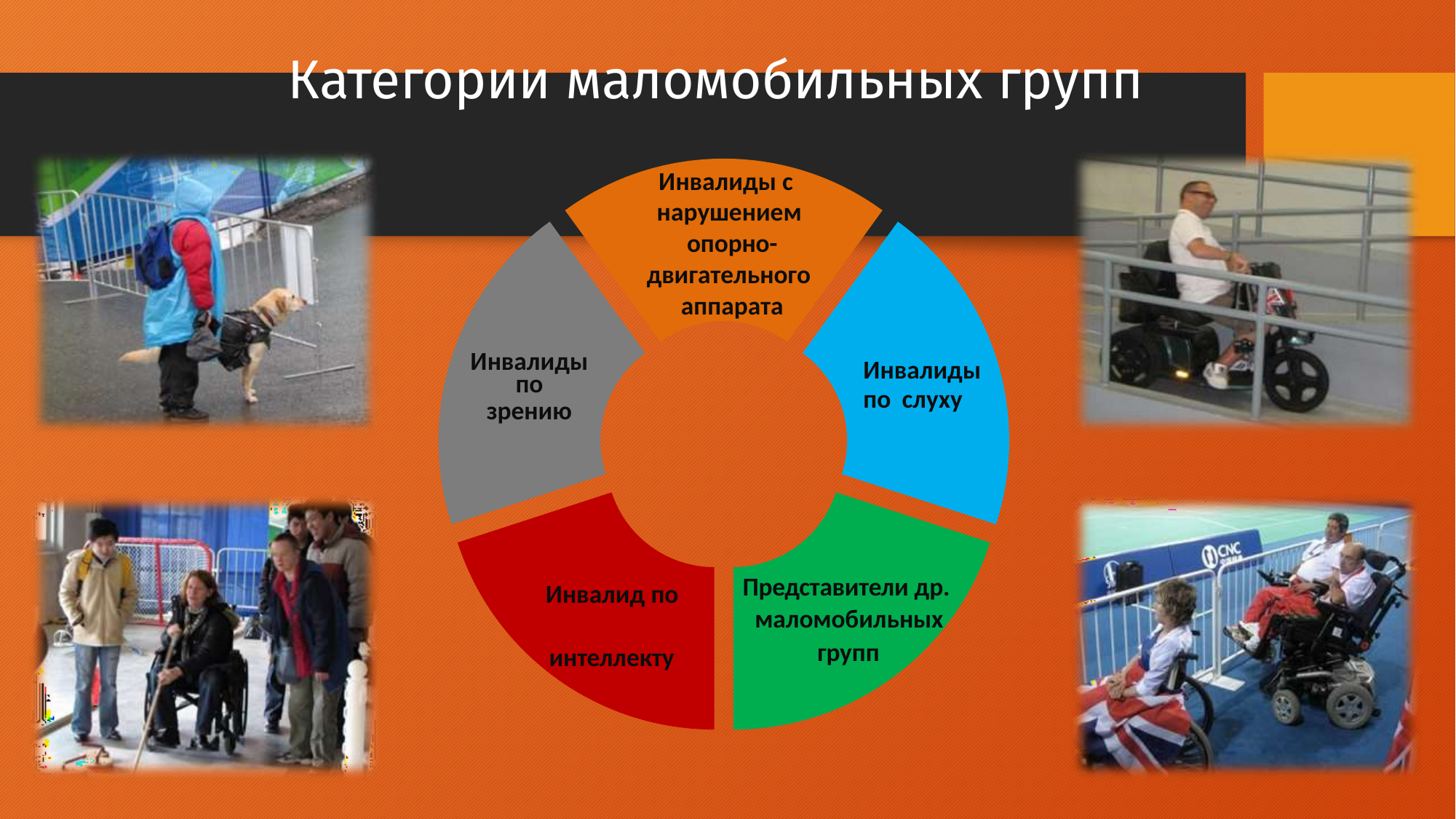

# Категории маломобильных групп

Инвалиды с  нарушением  опорно-
двигательного  аппарата
Инвалиды
по
зрению
Инвалиды
по слуху

Представители др.  маломобильных
групп
Инвалид по  интеллекту